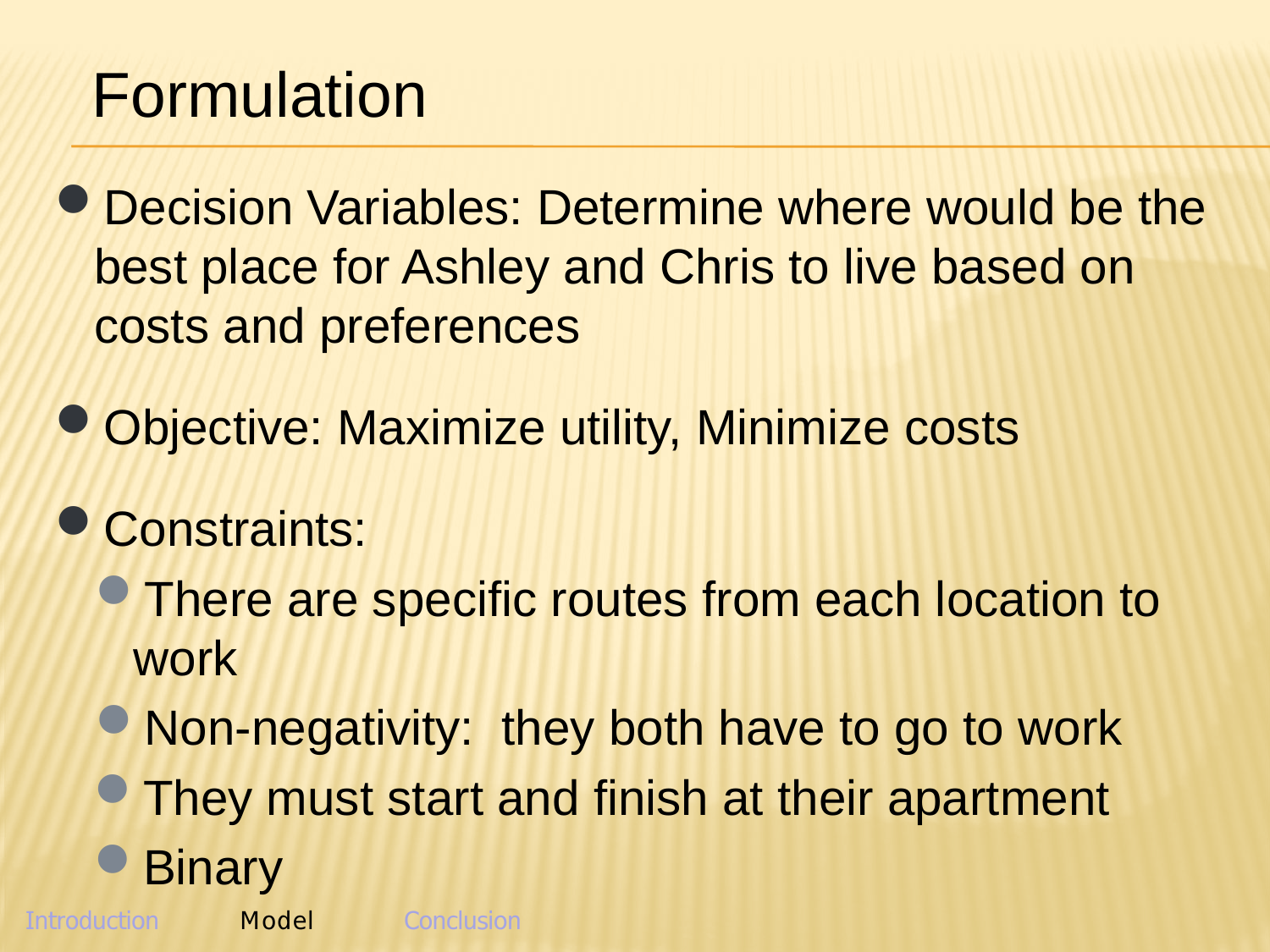

Formulation
Decision Variables: Determine where would be the best place for Ashley and Chris to live based on costs and preferences
Objective: Maximize utility, Minimize costs
Constraints:
There are specific routes from each location to work
Non-negativity:  they both have to go to work
They must start and finish at their apartment
Binary
Introduction
Conclusion
Model